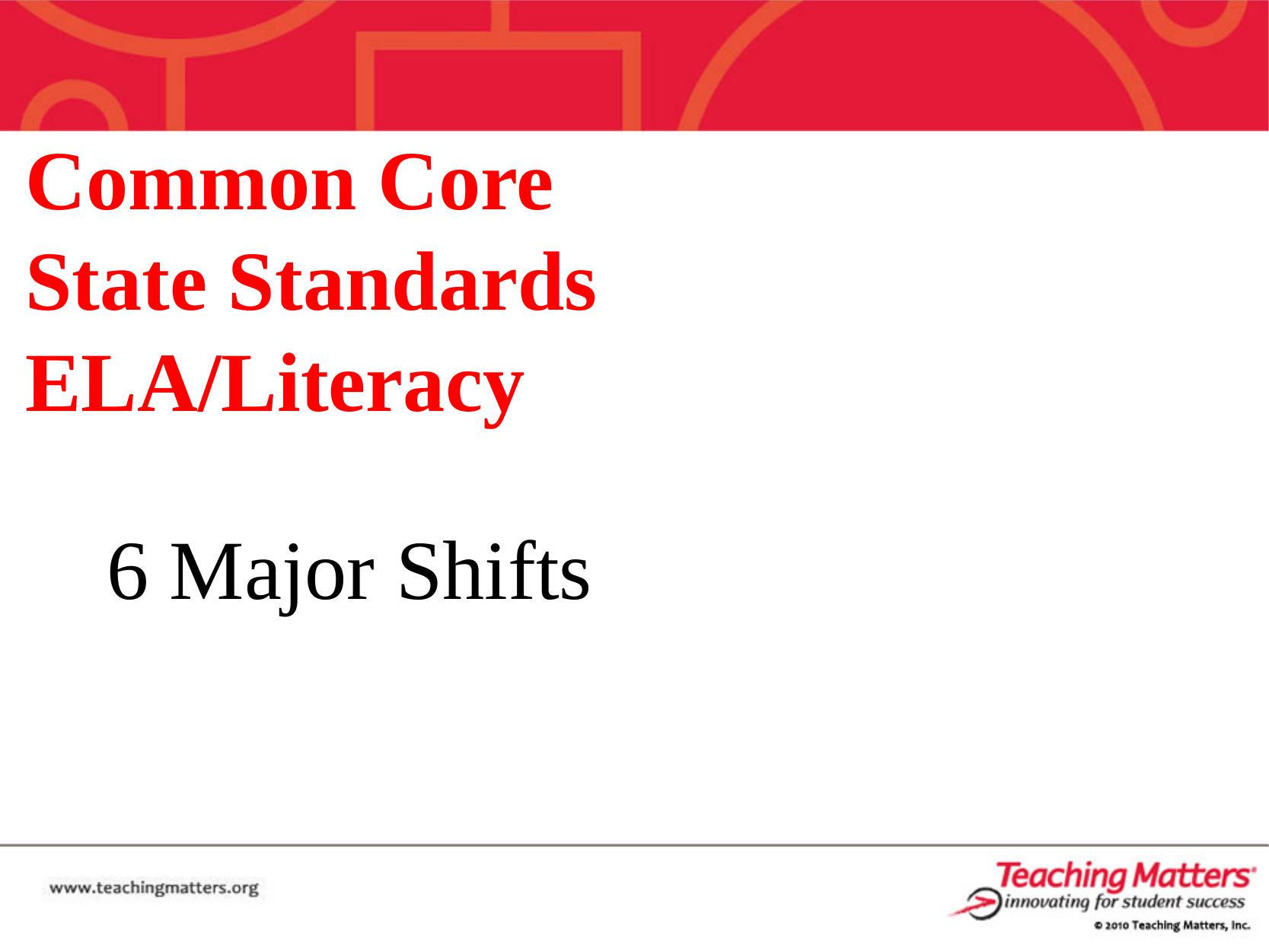

Common Core
State Standards
ELA/Literacy
6 Major Shifts